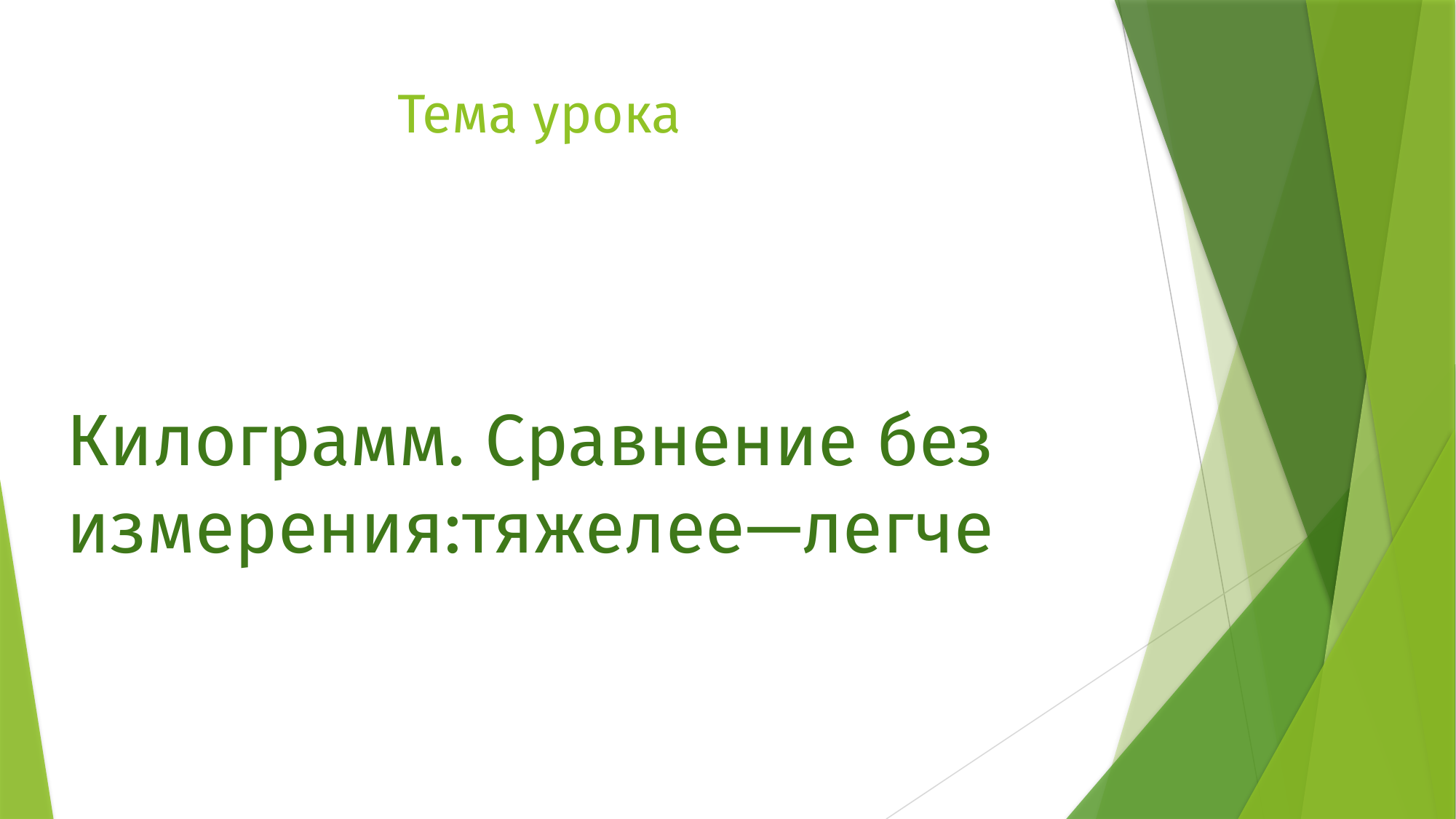

# Тема урока
Килограмм. Сравнение без измерения:тяжелее—легче